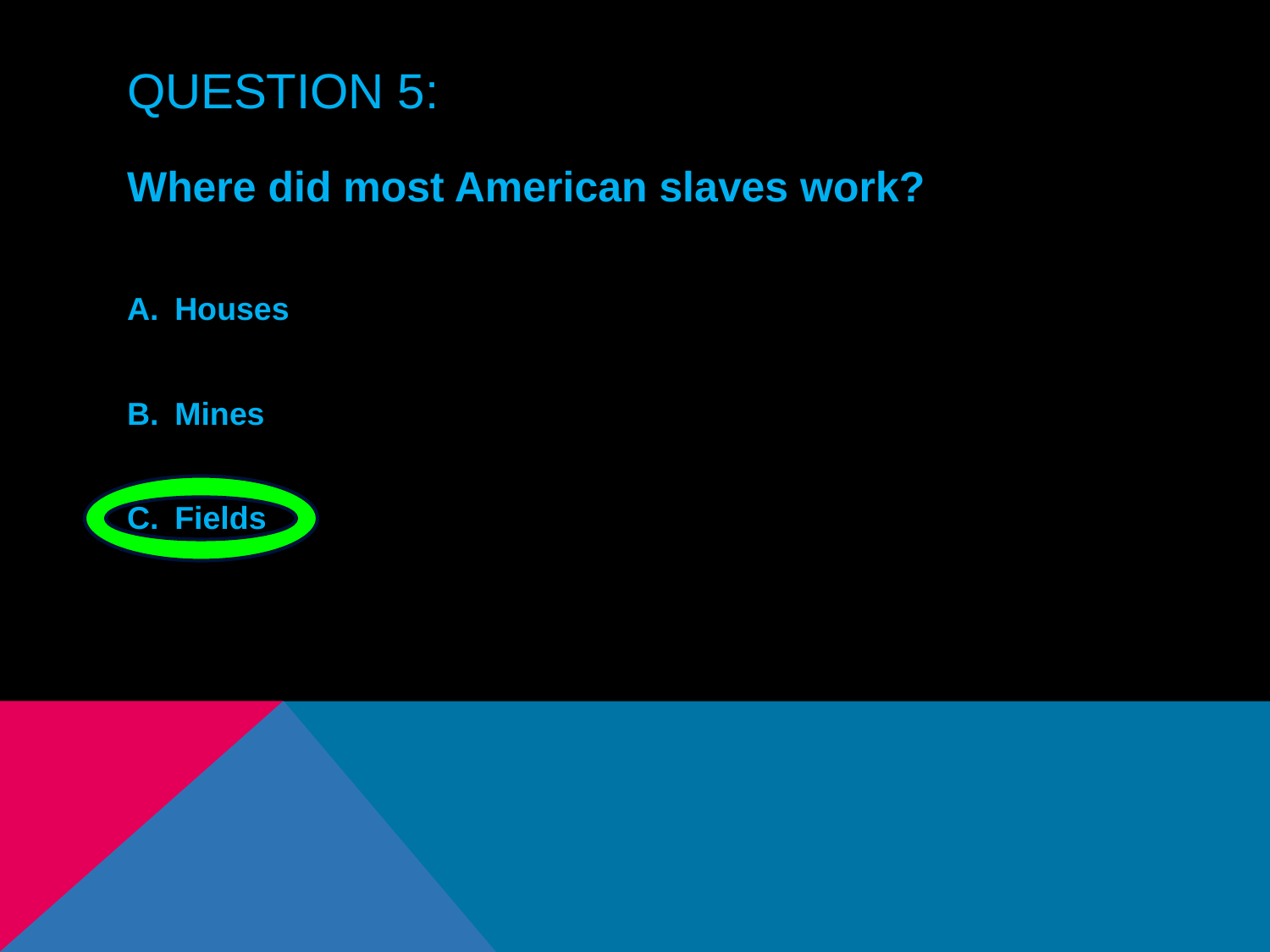

# Question 5:
Where did most American slaves work?

Houses

Mines

Fields